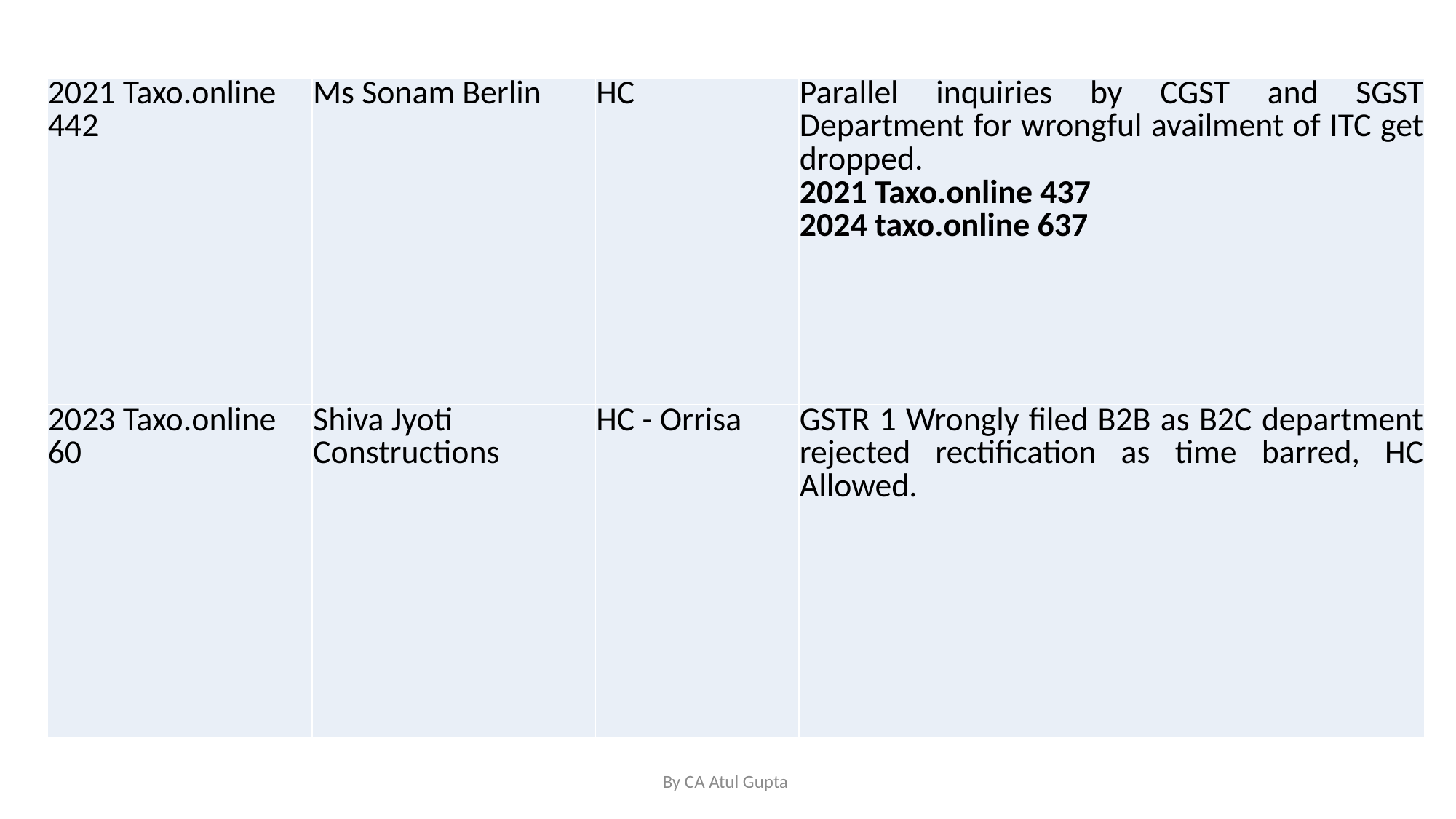

| 2021 Taxo.online 442 | Ms Sonam Berlin | HC | Parallel inquiries by CGST and SGST Department for wrongful availment of ITC get dropped. 2021 Taxo.online 437 2024 taxo.online 637 |
| --- | --- | --- | --- |
| 2023 Taxo.online 60 | Shiva Jyoti Constructions | HC - Orrisa | GSTR 1 Wrongly filed B2B as B2C department rejected rectification as time barred, HC Allowed. |
By CA Atul Gupta